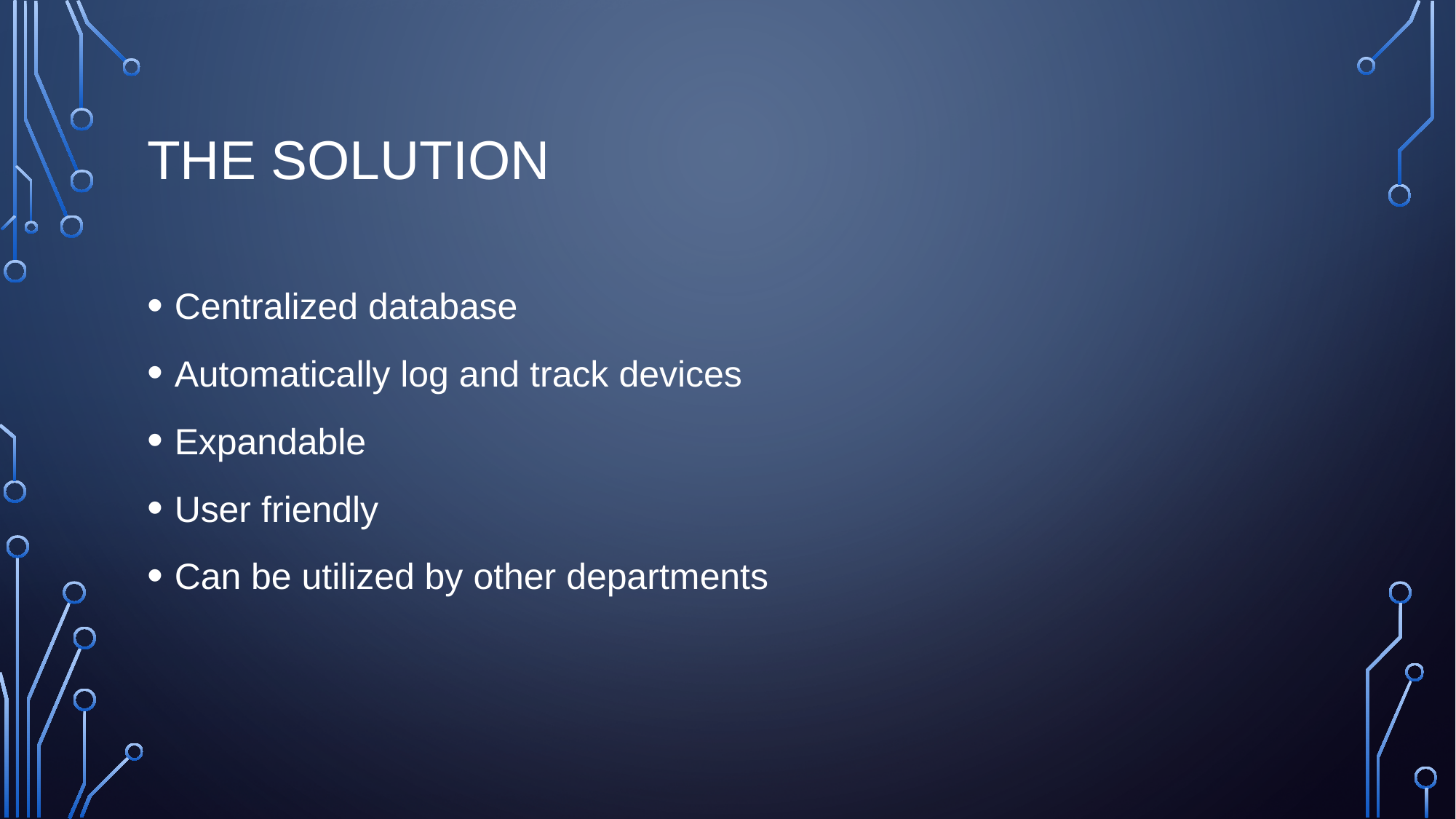

# The Solution
Centralized database
Automatically log and track devices
Expandable
User friendly
Can be utilized by other departments